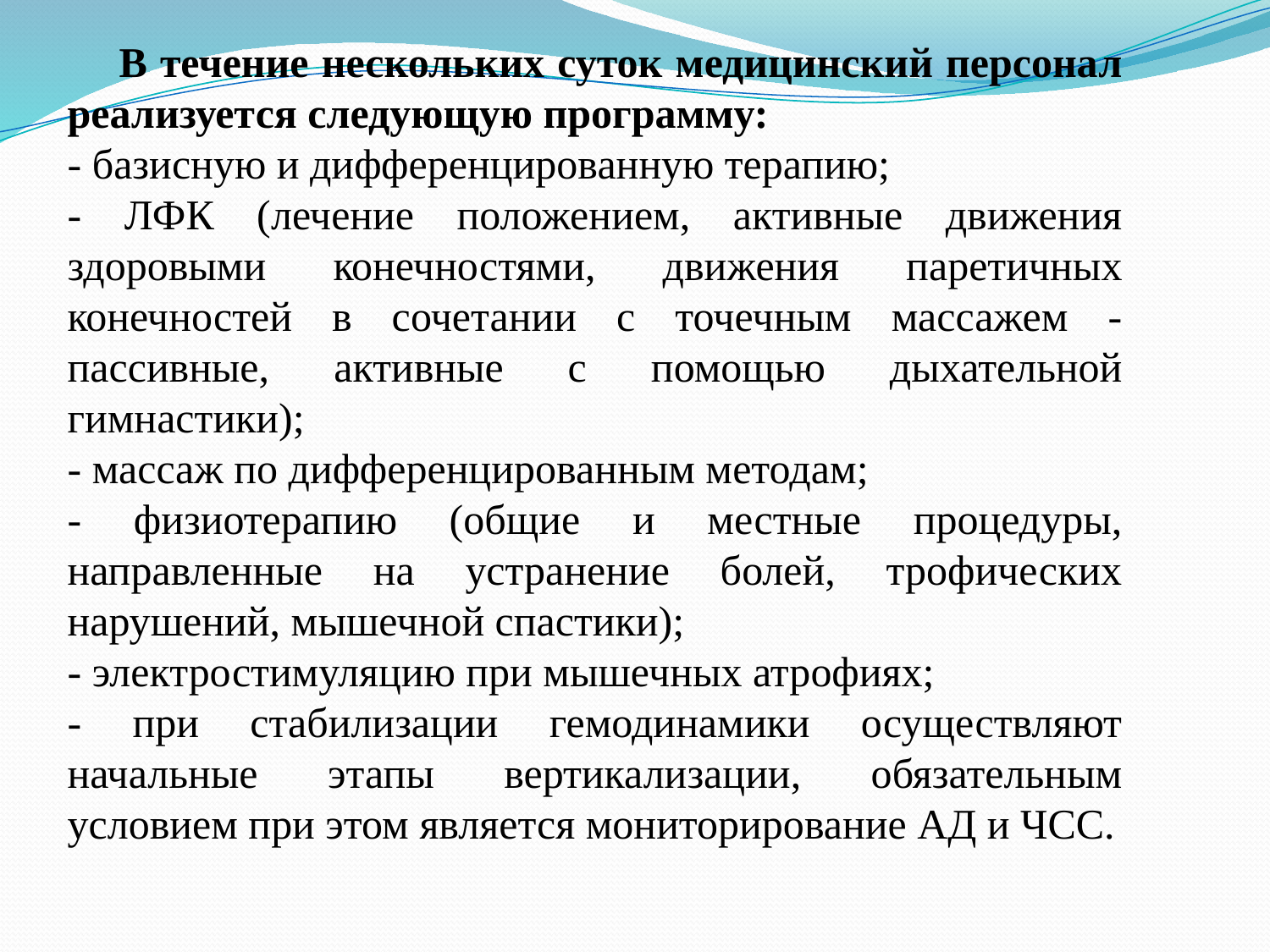

В течение нескольких суток медицинский персонал реализуется следующую программу:
- базисную и дифференцированную терапию;
- ЛФК (лечение положением, активные движения здоровыми конечностями, движения паретичных конечностей в сочетании с точечным массажем - пассивные, активные с помощью дыхательной гимнастики);
- массаж по дифференцированным методам;
- физиотерапию (общие и местные процедуры, направленные на устранение болей, трофических нарушений, мышечной спастики);
- электростимуляцию при мышечных атрофиях;
- при стабилизации гемодинамики осуществляют начальные этапы вертикализации, обязательным условием при этом является мониторирование АД и ЧСС.